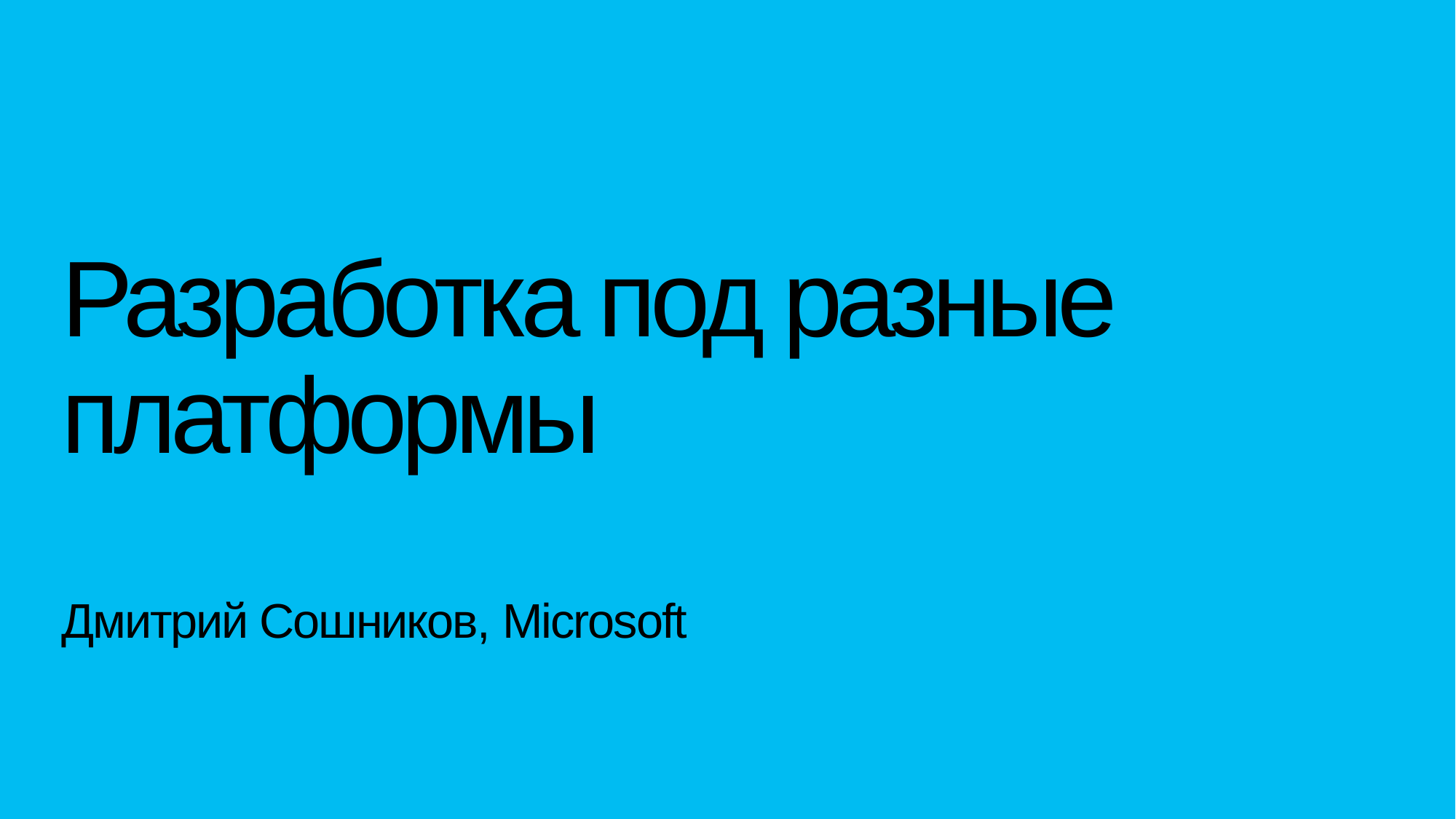

Разработка под разные платформы
Дмитрий Сошников, Microsoft